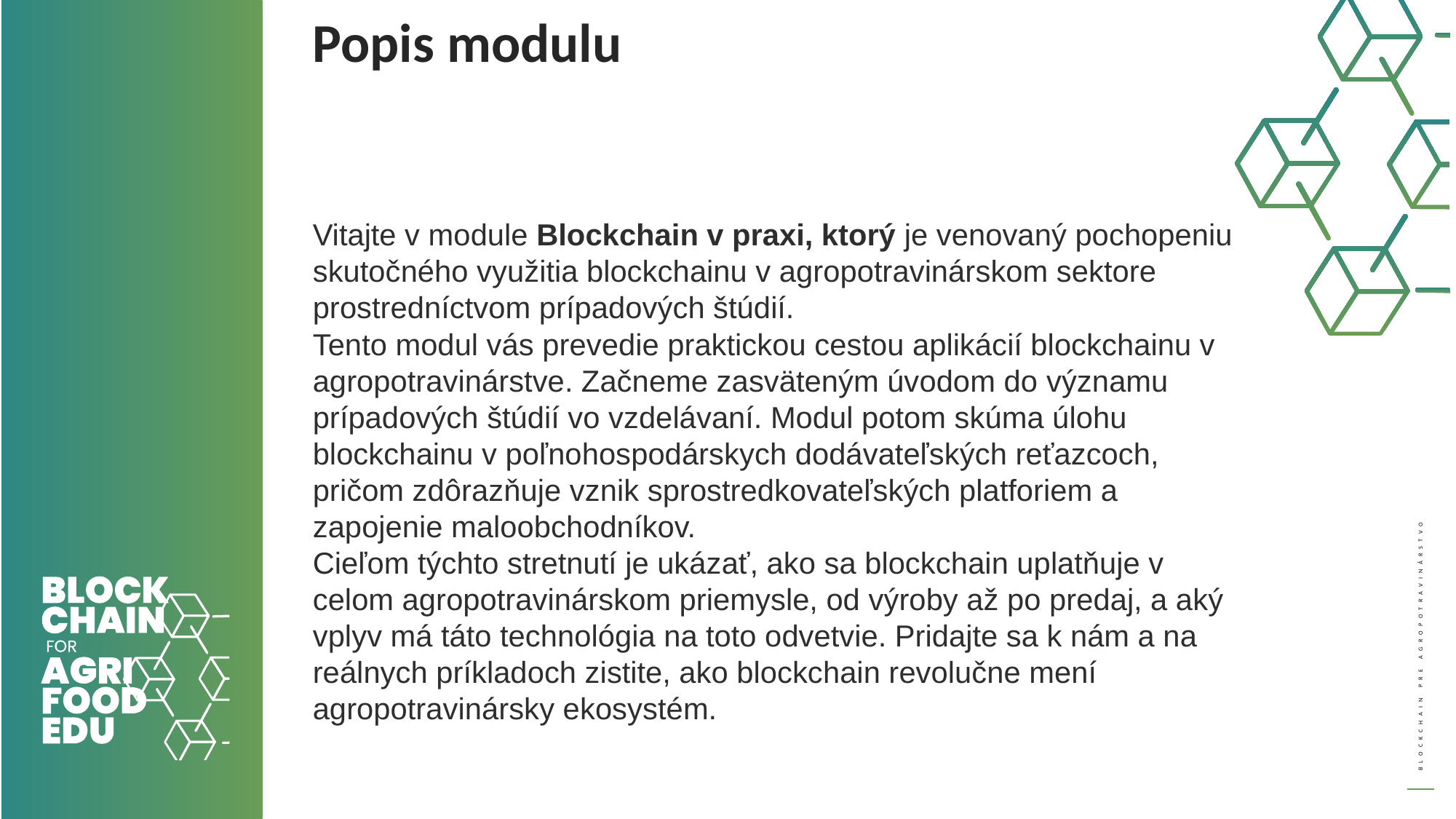

Popis modulu
Vitajte v module Blockchain v praxi, ktorý je venovaný pochopeniu skutočného využitia blockchainu v agropotravinárskom sektore prostredníctvom prípadových štúdií.
Tento modul vás prevedie praktickou cestou aplikácií blockchainu v agropotravinárstve. Začneme zasväteným úvodom do významu prípadových štúdií vo vzdelávaní. Modul potom skúma úlohu blockchainu v poľnohospodárskych dodávateľských reťazcoch, pričom zdôrazňuje vznik sprostredkovateľských platforiem a zapojenie maloobchodníkov.
Cieľom týchto stretnutí je ukázať, ako sa blockchain uplatňuje v celom agropotravinárskom priemysle, od výroby až po predaj, a aký vplyv má táto technológia na toto odvetvie. Pridajte sa k nám a na reálnych príkladoch zistite, ako blockchain revolučne mení agropotravinársky ekosystém.